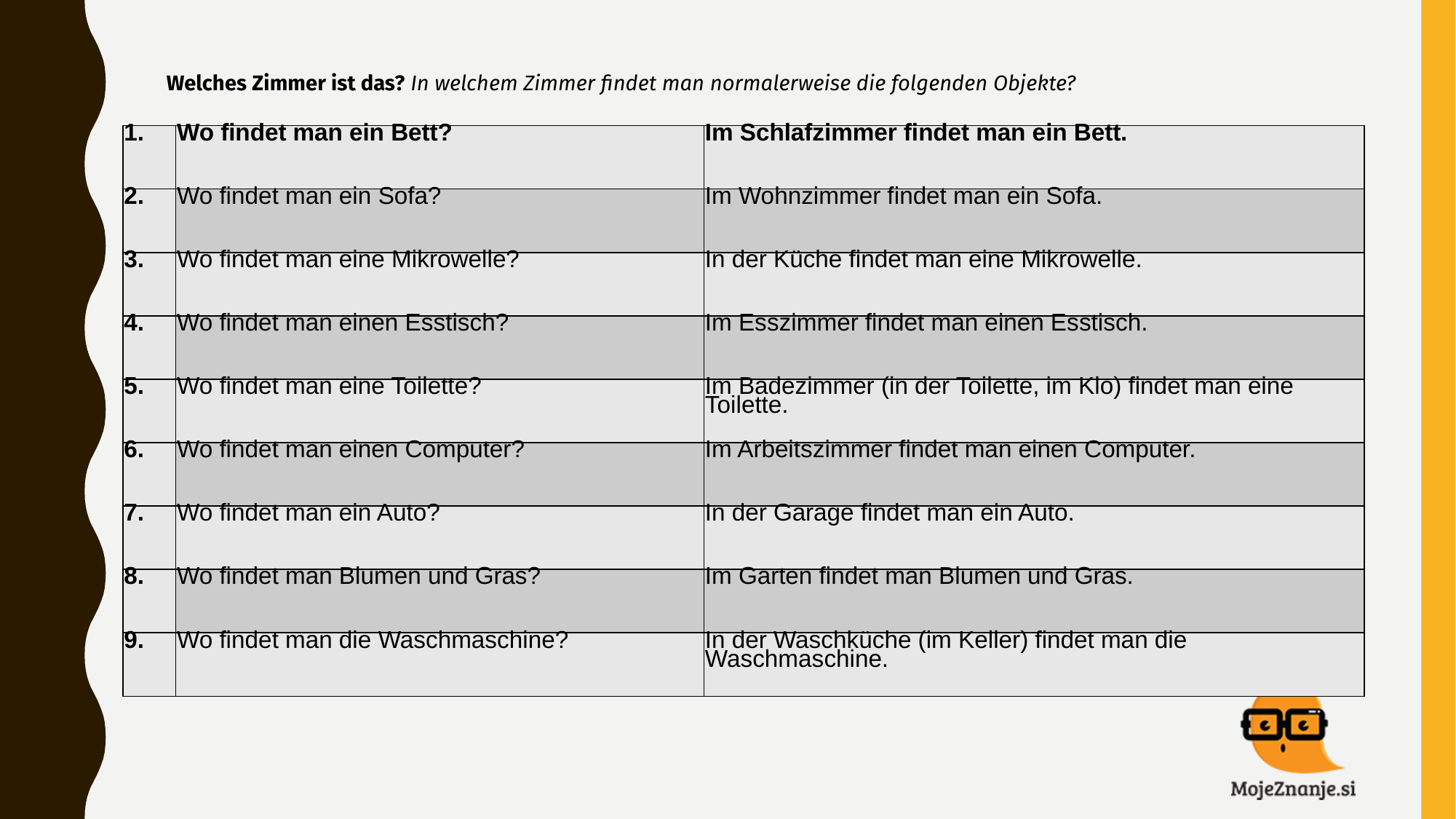

Welches Zimmer ist das? In welchem Zimmer findet man normalerweise die folgenden Objekte?

| 1. | Wo findet man ein Bett? | Im Schlafzimmer findet man ein Bett. |
| --- | --- | --- |
| 2. | Wo findet man ein Sofa? | Im Wohnzimmer findet man ein Sofa. |
| 3. | Wo findet man eine Mikrowelle? | In der Küche findet man eine Mikrowelle. |
| 4. | Wo findet man einen Esstisch? | Im Esszimmer findet man einen Esstisch. |
| 5. | Wo findet man eine Toilette? | Im Badezimmer (in der Toilette, im Klo) findet man eine Toilette. |
| 6. | Wo findet man einen Computer? | Im Arbeitszimmer findet man einen Computer. |
| 7. | Wo findet man ein Auto? | In der Garage findet man ein Auto. |
| 8. | Wo findet man Blumen und Gras? | Im Garten findet man Blumen und Gras. |
| 9. | Wo findet man die Waschmaschine? | In der Waschküche (im Keller) findet man die Waschmaschine. |